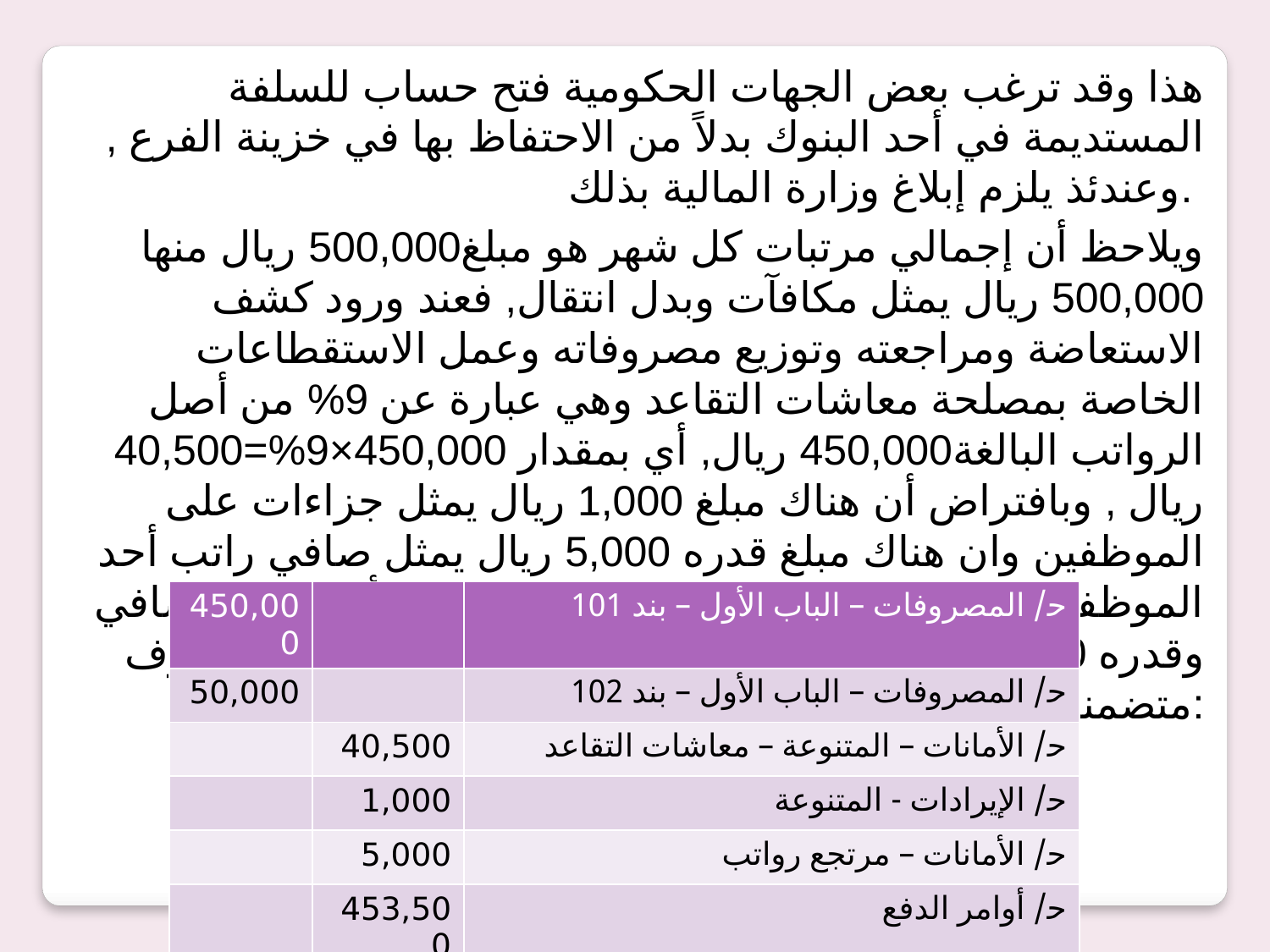

هذا وقد ترغب بعض الجهات الحكومية فتح حساب للسلفة المستديمة في أحد البنوك بدلاً من الاحتفاظ بها في خزينة الفرع , وعندئذ يلزم إبلاغ وزارة المالية بذلك.
ويلاحظ أن إجمالي مرتبات كل شهر هو مبلغ500,000 ريال منها 500,000 ريال يمثل مكافآت وبدل انتقال, فعند ورود كشف الاستعاضة ومراجعته وتوزيع مصروفاته وعمل الاستقطاعات الخاصة بمصلحة معاشات التقاعد وهي عبارة عن 9% من أصل الرواتب البالغة450,000 ريال, أي بمقدار 450,000×9%=40,500 ريال , وبافتراض أن هناك مبلغ 1,000 ريال يمثل جزاءات على الموظفين وان هناك مبلغ قدره 5,000 ريال يمثل صافي راتب أحد الموظفين الذي لم يتقدم لاستلام راتبه, فيسحب أمر دفع بالصافي وقدره 453,500 ريال حيث يتم تحرير استمارة أمر اعتماد صرف متضمنة القيد التالي:

| 450,000 |  | ﺣ/ المصروفات – الباب الأول – بند 101 |
| --- | --- | --- |
| 50,000 |  | ﺣ/ المصروفات – الباب الأول – بند 102 |
|  | 40,500 | ﺣ/ الأمانات – المتنوعة – معاشات التقاعد |
|  | 1,000 | ﺣ/ الإيرادات - المتنوعة |
|  | 5,000 | ﺣ/ الأمانات – مرتجع رواتب |
|  | 453,500 | ﺣ/ أوامر الدفع |